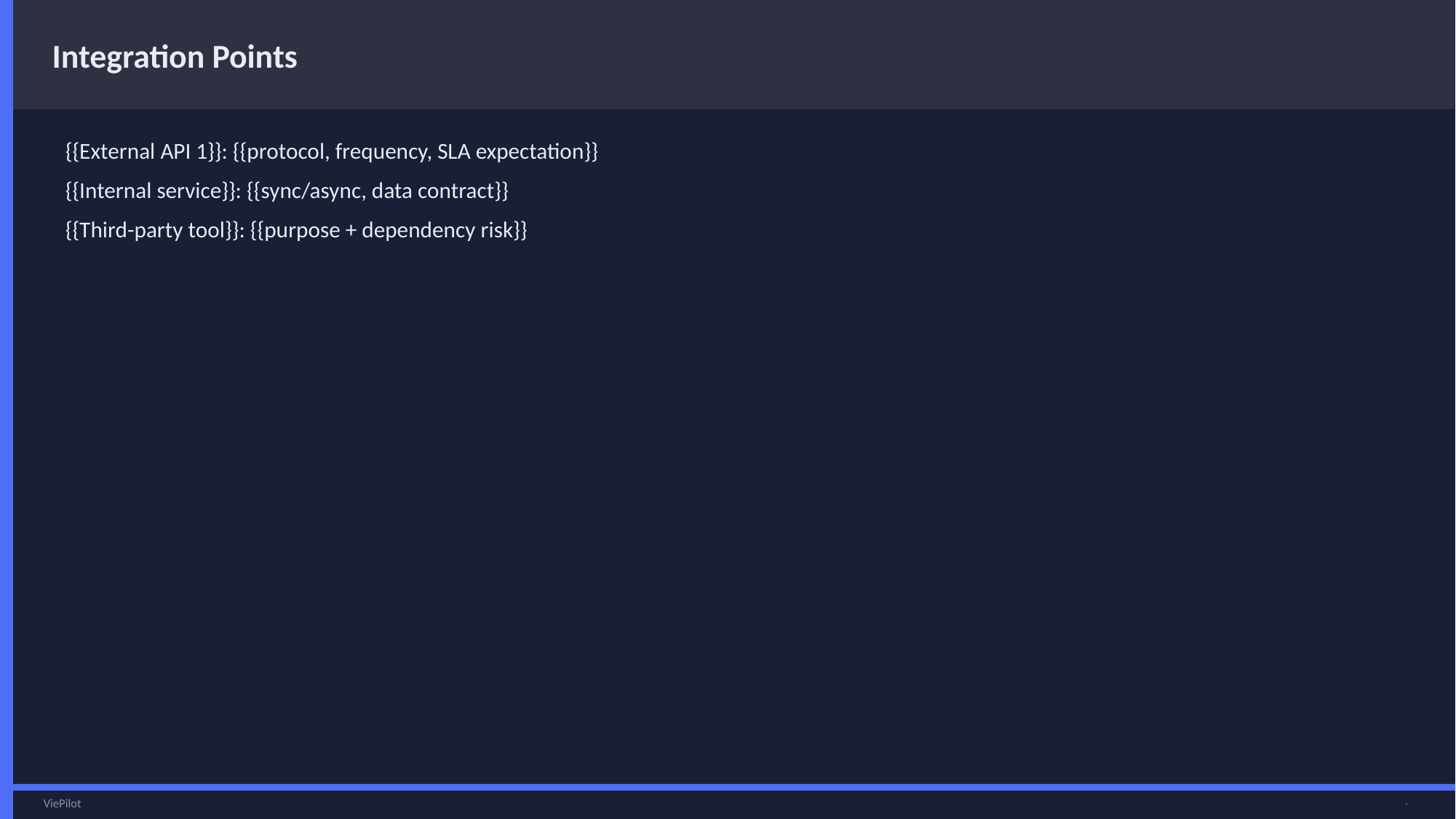

Integration Points
{{External API 1}}: {{protocol, frequency, SLA expectation}}
{{Internal service}}: {{sync/async, data contract}}
{{Third-party tool}}: {{purpose + dependency risk}}